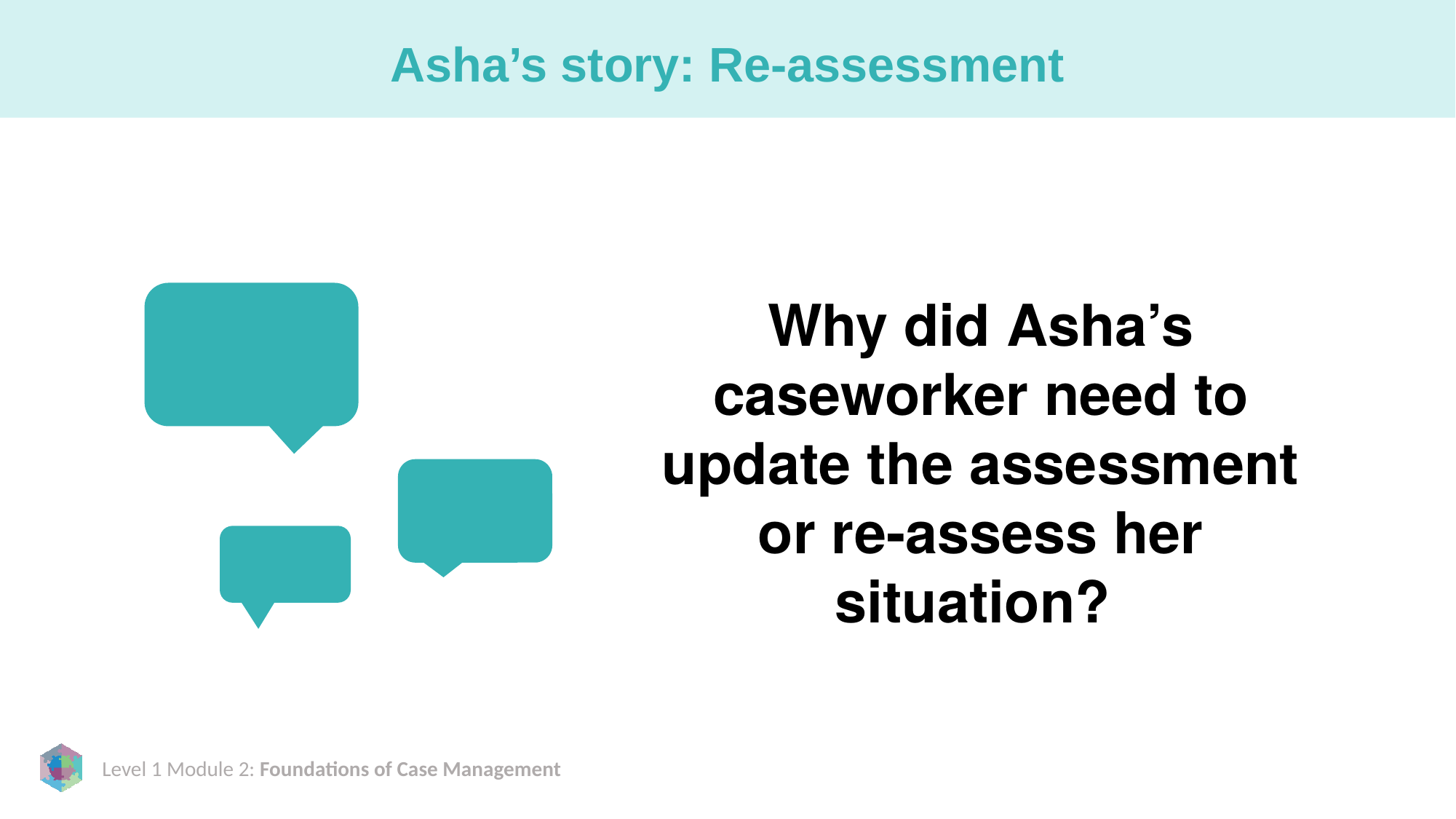

# Asha’s story: Re-assessment

Why did Asha’s caseworker need to update the assessment or re-assess her situation?